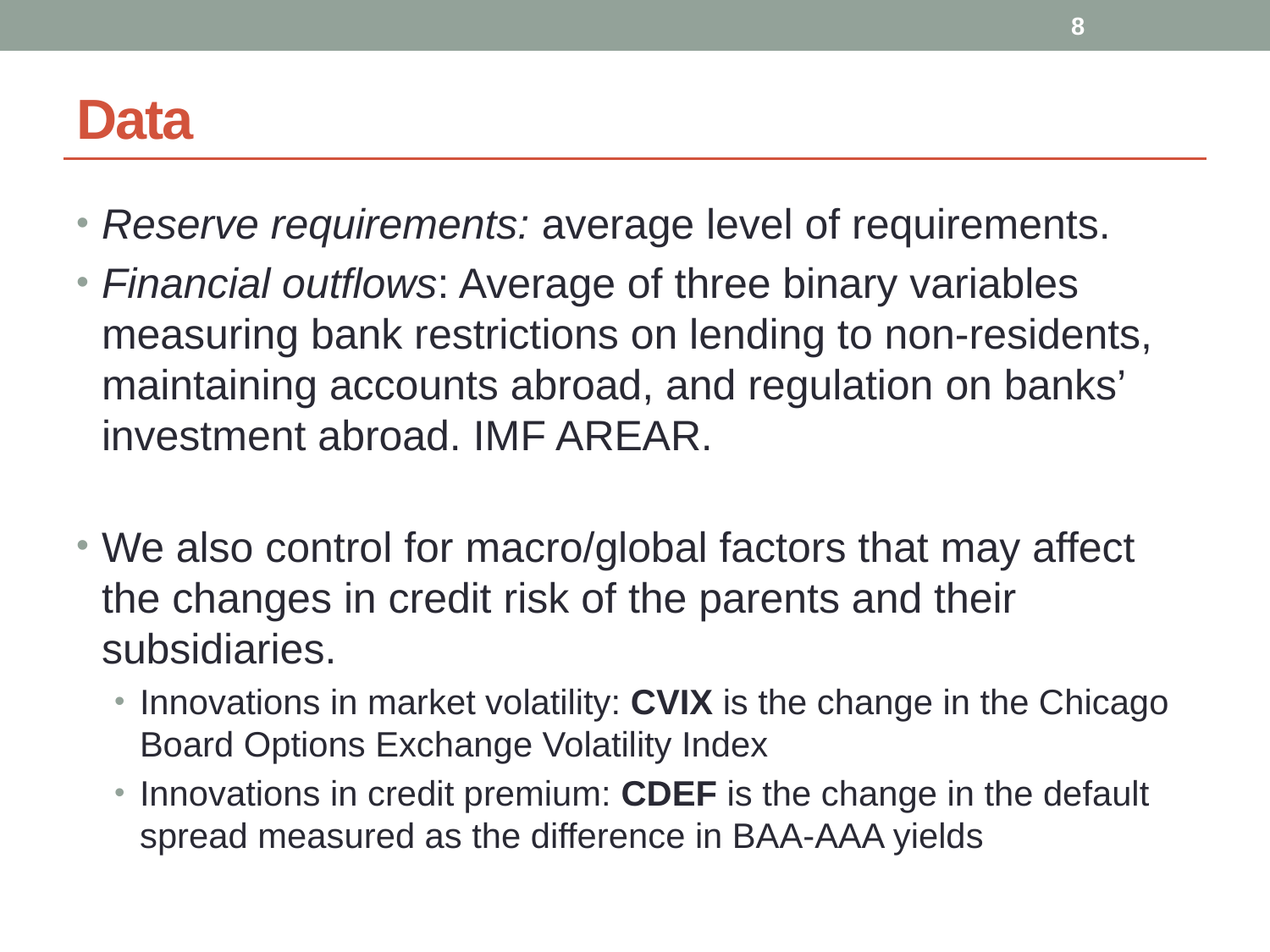

8
# Data
Reserve requirements: average level of requirements.
Financial outflows: Average of three binary variables measuring bank restrictions on lending to non-residents, maintaining accounts abroad, and regulation on banks’ investment abroad. IMF AREAR.

We also control for macro/global factors that may affect the changes in credit risk of the parents and their subsidiaries.
Innovations in market volatility: CVIX is the change in the Chicago Board Options Exchange Volatility Index
Innovations in credit premium: CDEF is the change in the default spread measured as the difference in BAA-AAA yields